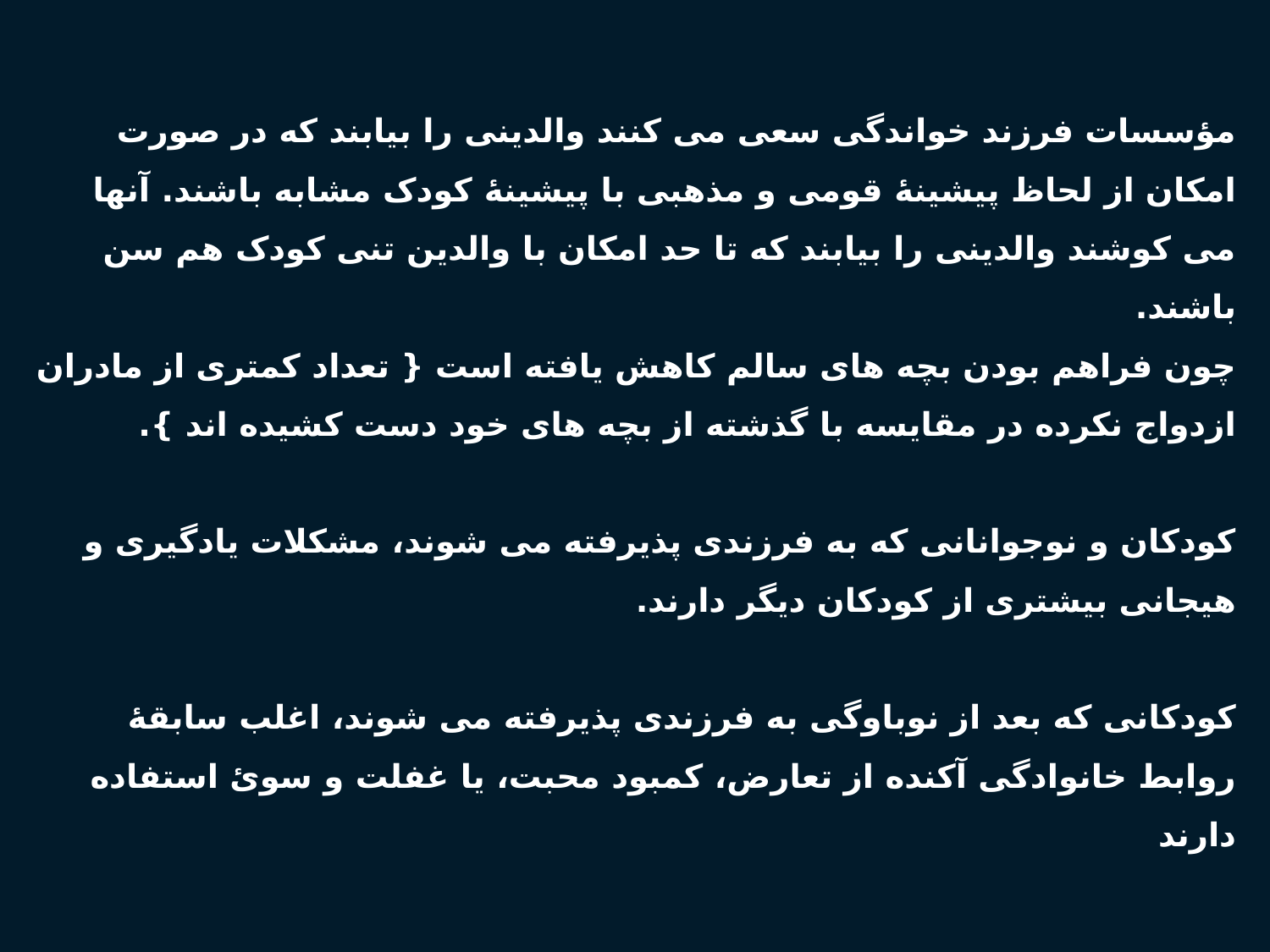

مؤسسات فرزند خواندگی سعی می کنند والدینی را بیابند که در صورت امکان از لحاظ پیشینۀ قومی و مذهبی با پیشینۀ کودک مشابه باشند. آنها می کوشند والدینی را بیابند که تا حد امکان با والدین تنی کودک هم سن  باشند.
چون فراهم بودن بچه های سالم کاهش یافته است { تعداد کمتری از مادران ازدواج نکرده در مقایسه با گذشته از بچه های خود دست کشیده اند }.

کودکان و نوجوانانی که به فرزندی پذیرفته می شوند، مشکلات یادگیری و هیجانی بیشتری از کودکان دیگر دارند.

کودکانی که بعد از نوباوگی به فرزندی پذیرفته می شوند، اغلب سابقۀ روابط خانوادگی آکنده از تعارض، کمبود محبت، یا غفلت و سوئ استفاده دارند
31